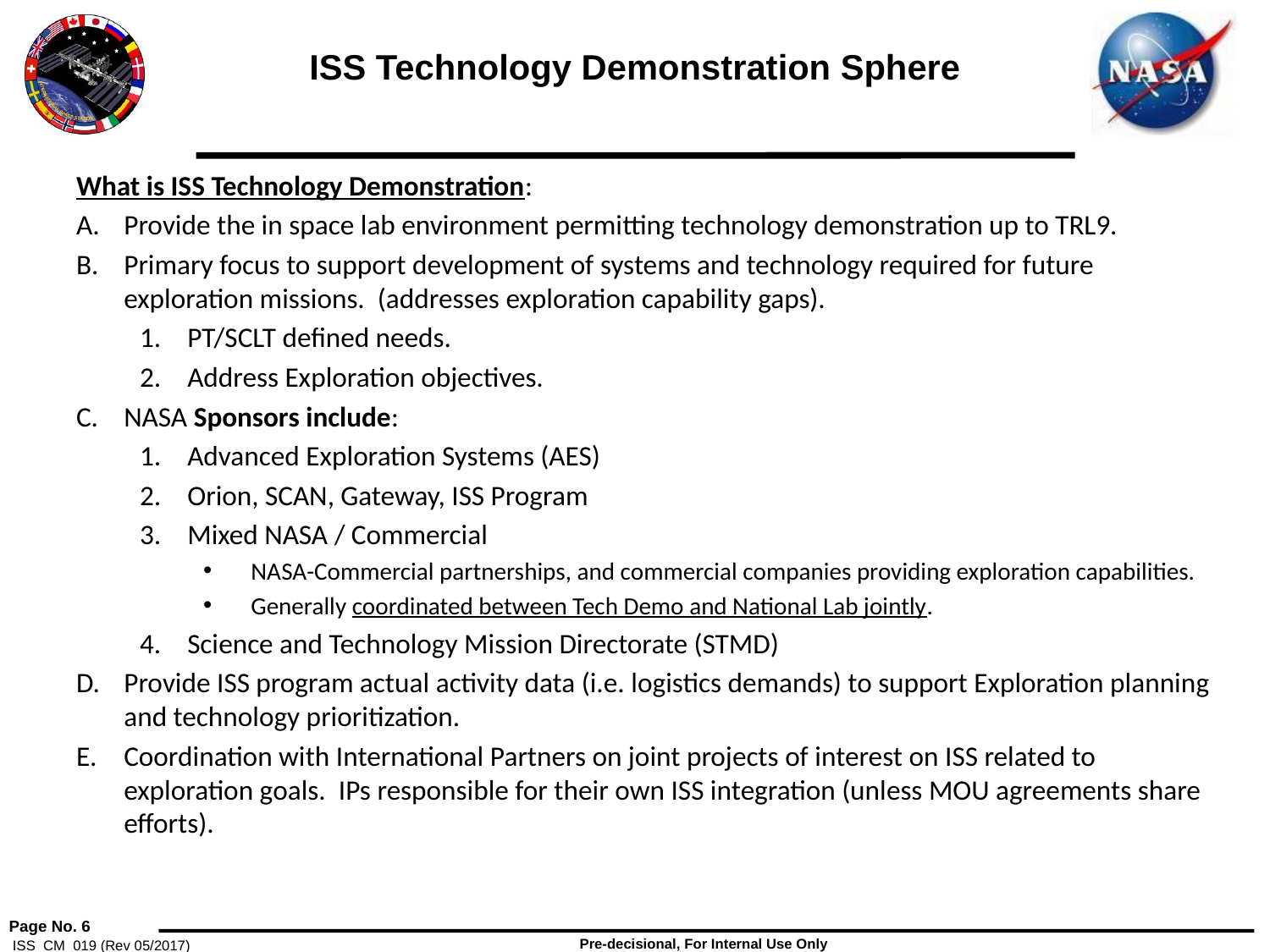

# ISS Technology Demonstration Sphere
What is ISS Technology Demonstration:
Provide the in space lab environment permitting technology demonstration up to TRL9.
Primary focus to support development of systems and technology required for future exploration missions.  (addresses exploration capability gaps).
PT/SCLT defined needs.
Address Exploration objectives.
NASA Sponsors include:
Advanced Exploration Systems (AES)
Orion, SCAN, Gateway, ISS Program
Mixed NASA / Commercial
NASA-Commercial partnerships, and commercial companies providing exploration capabilities.
Generally coordinated between Tech Demo and National Lab jointly.
Science and Technology Mission Directorate (STMD)
Provide ISS program actual activity data (i.e. logistics demands) to support Exploration planning and technology prioritization.
Coordination with International Partners on joint projects of interest on ISS related to exploration goals.  IPs responsible for their own ISS integration (unless MOU agreements share efforts).